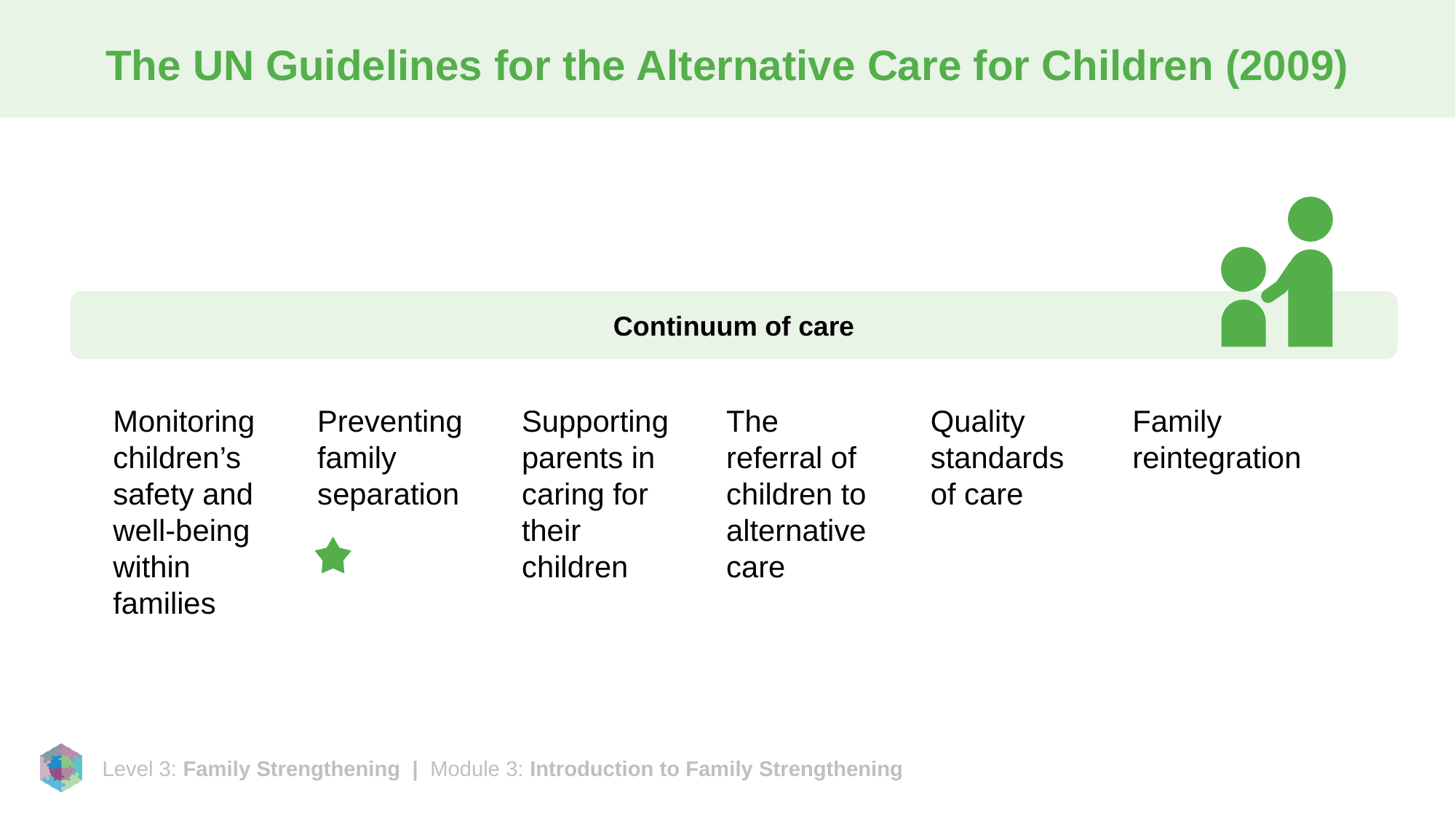

# The UN Guidelines for the Alternative Care for Children (2009)

Continuum of care
Monitoring children’s safety and well-being within families
Preventing family separation
Supporting parents in caring for their children
The referral of children to alternative care
Quality standards of care
Family reintegration